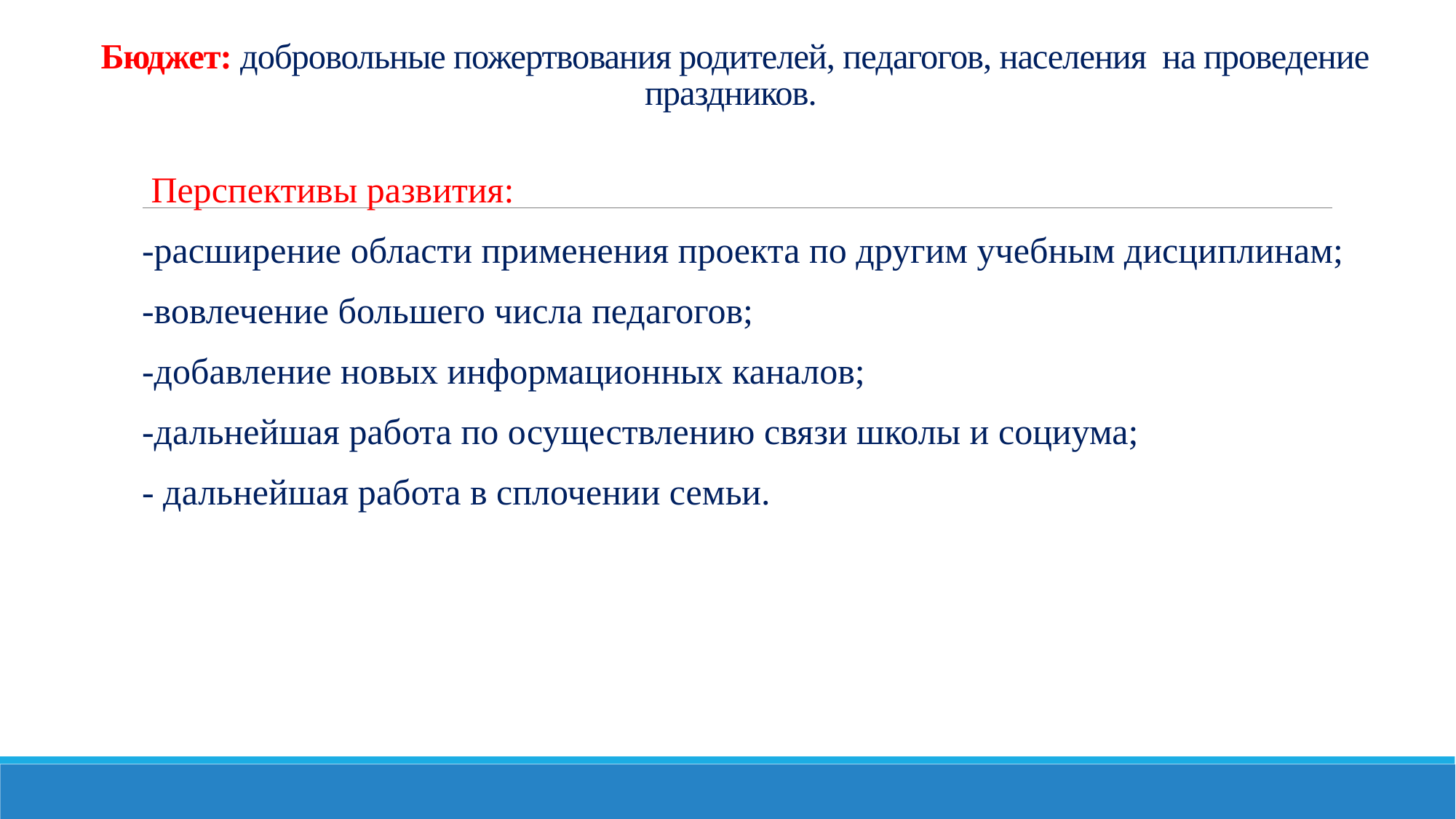

# Бюджет: добровольные пожертвования родителей, педагогов, населения  на проведение праздников.
 Перспективы развития:
-расширение области применения проекта по другим учебным дисциплинам;
-вовлечение большего числа педагогов;
-добавление новых информационных каналов;
-дальнейшая работа по осуществлению связи школы и социума;
- дальнейшая работа в сплочении семьи.